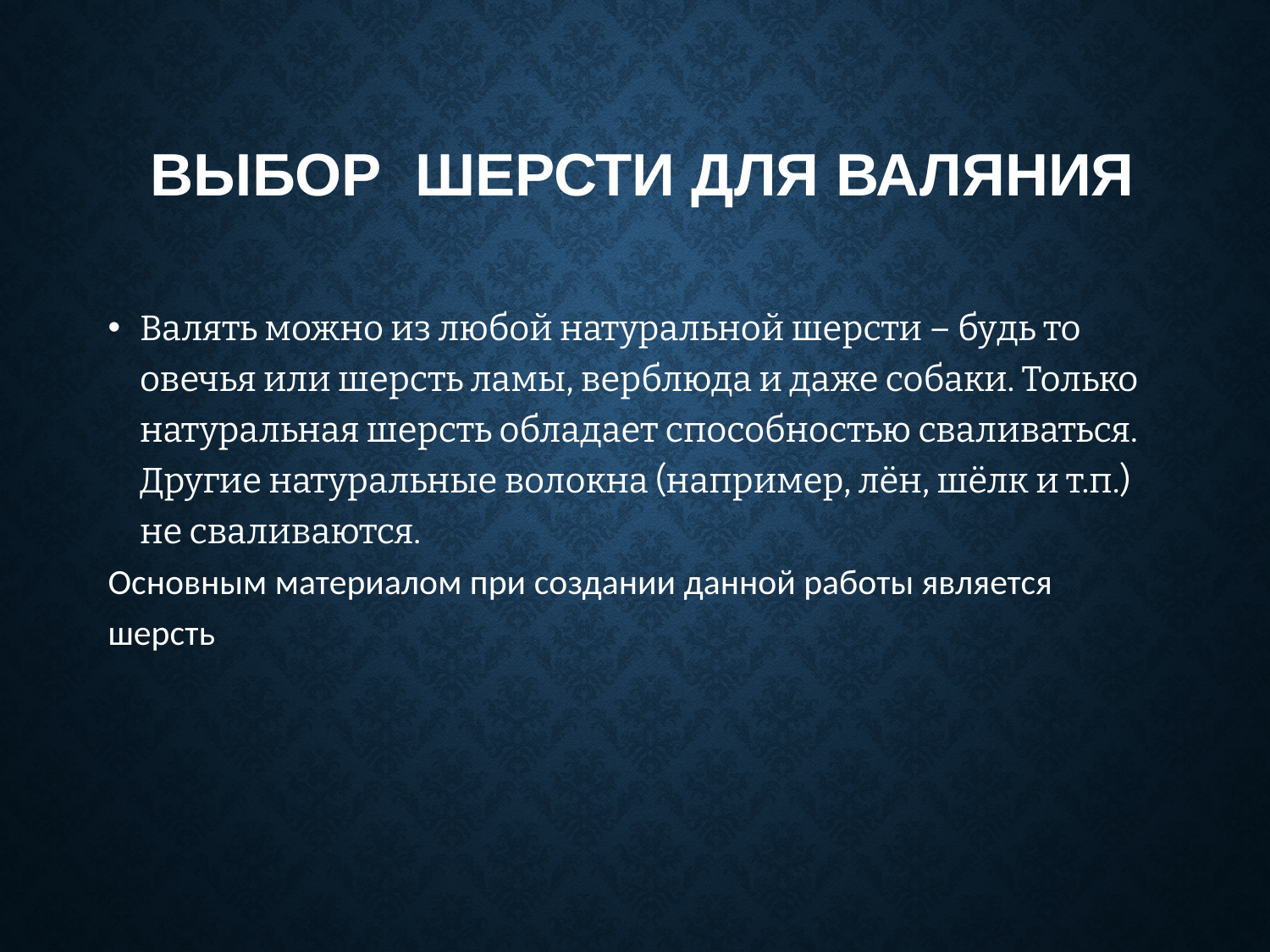

# Выбор  шерсти для валяния
Валять можно из любой натуральной шерсти – будь то овечья или шерсть ламы, верблюда и даже собаки. Только натуральная шерсть обладает способностью сваливаться. Другие натуральные волокна (например, лён, шёлк и т.п.) не сваливаются.
Основным материалом при создании данной работы является шерсть